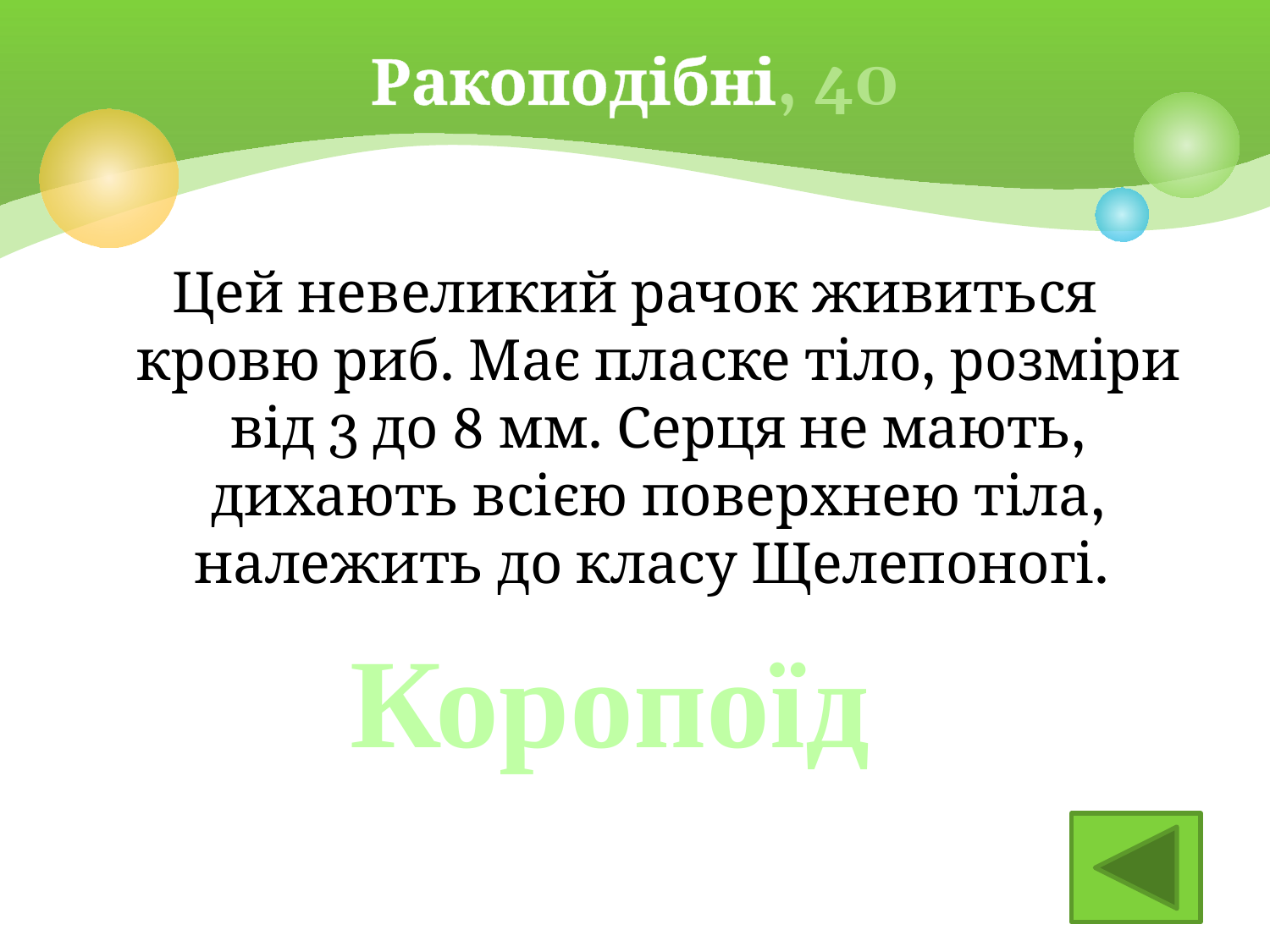

# Ракоподібні, 40
Цей невеликий рачок живиться кровю риб. Має пласке тіло, розміри від 3 до 8 мм. Серця не мають, дихають всією поверхнею тіла, належить до класу Щелепоногі.
Коропоїд